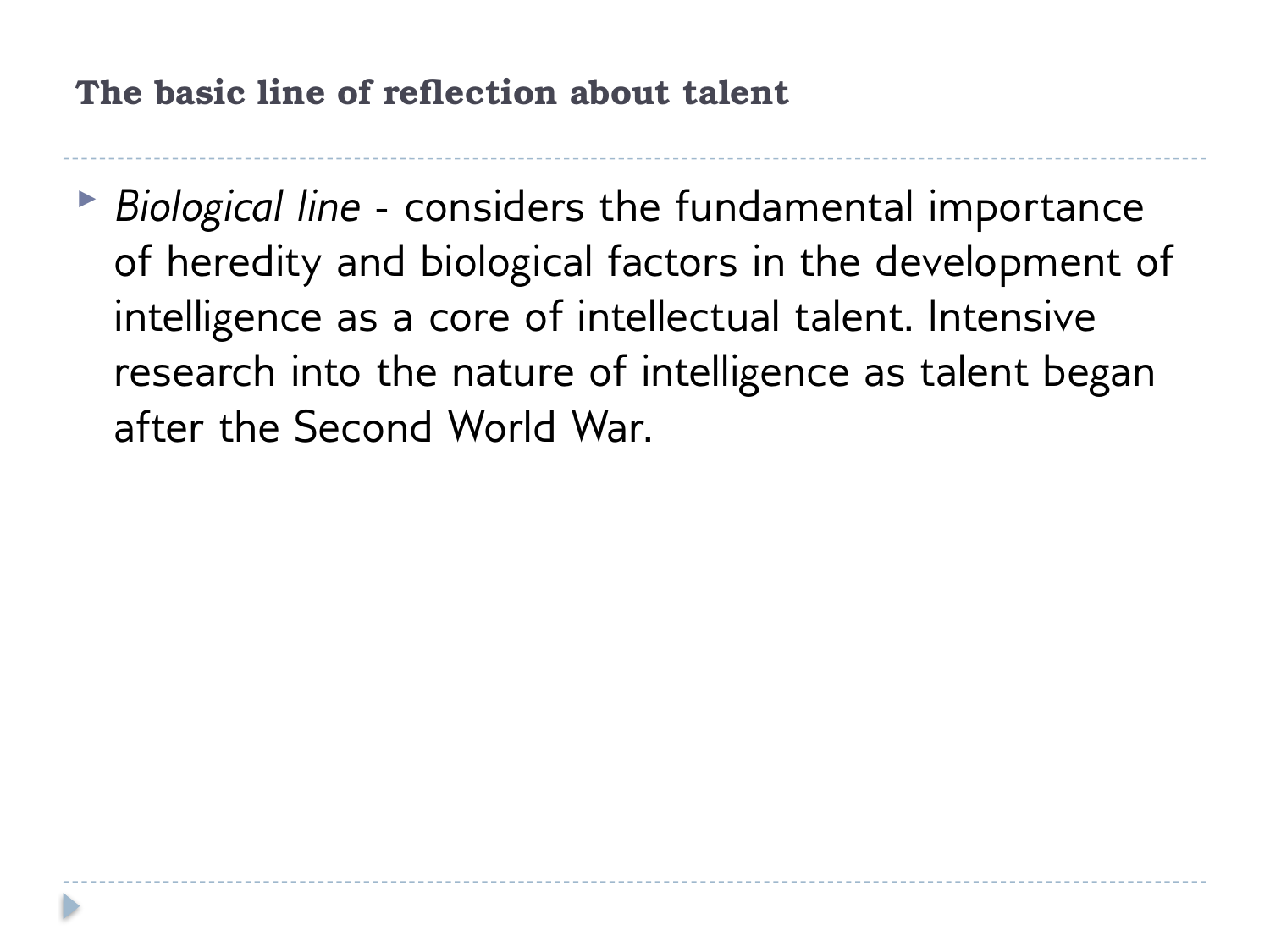

# The basic line of reflection about talent
Biological line - considers the fundamental importance of heredity and biological factors in the development of intelligence as a core of intellectual talent. Intensive research into the nature of intelligence as talent began after the Second World War.